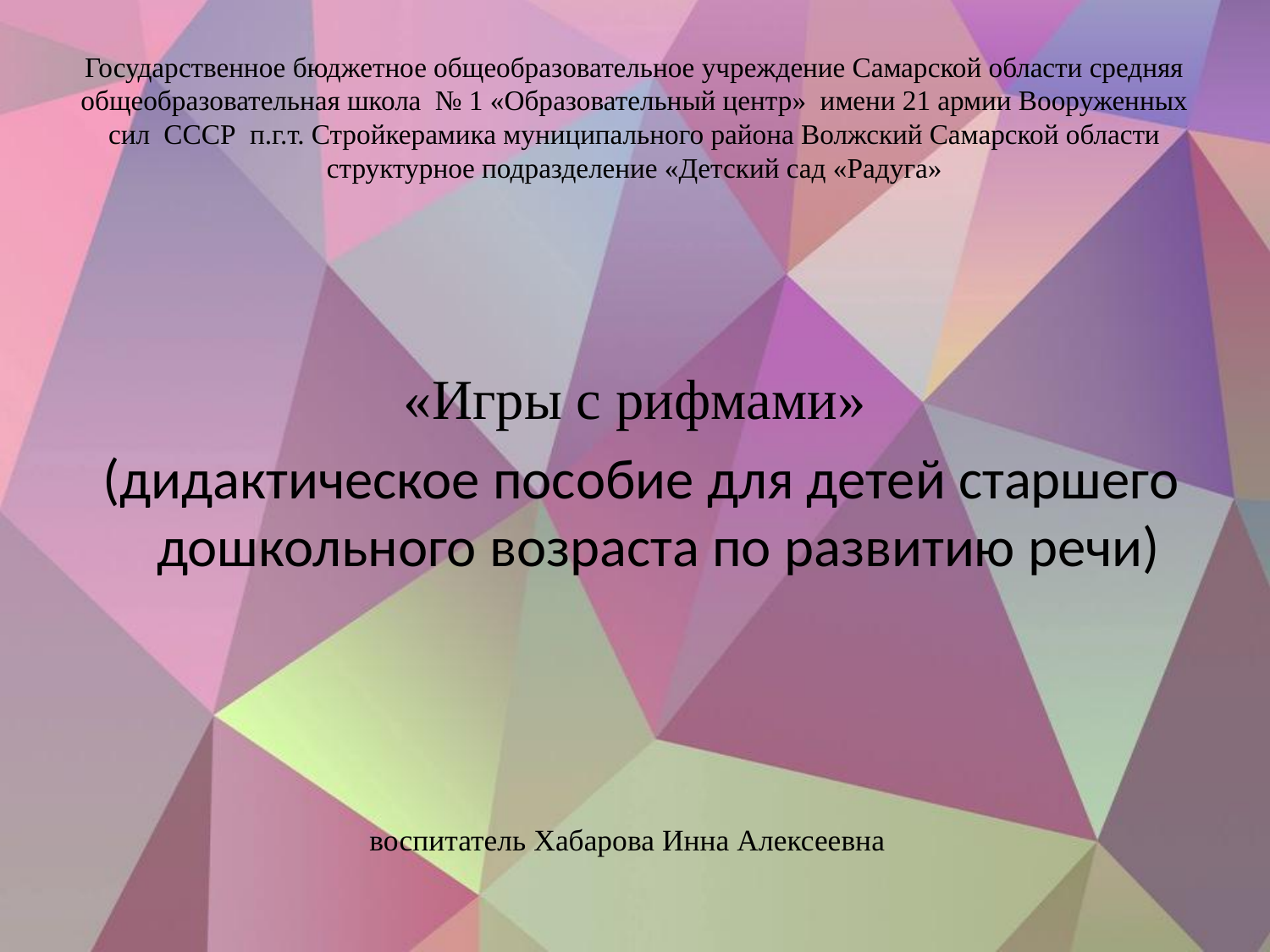

# Государственное бюджетное общеобразовательное учреждение Самарской области средняя общеобразовательная школа  № 1 «Образовательный центр»  имени 21 армии Вооруженных сил  СССР  п.г.т. Стройкерамика муниципального района Волжский Самарской области структурное подразделение «Детский сад «Радуга»

«Игры с рифмами»
 (дидактическое пособие для детей старшего дошкольного возраста по развитию речи)

воспитатель Хабарова Инна Алексеевна